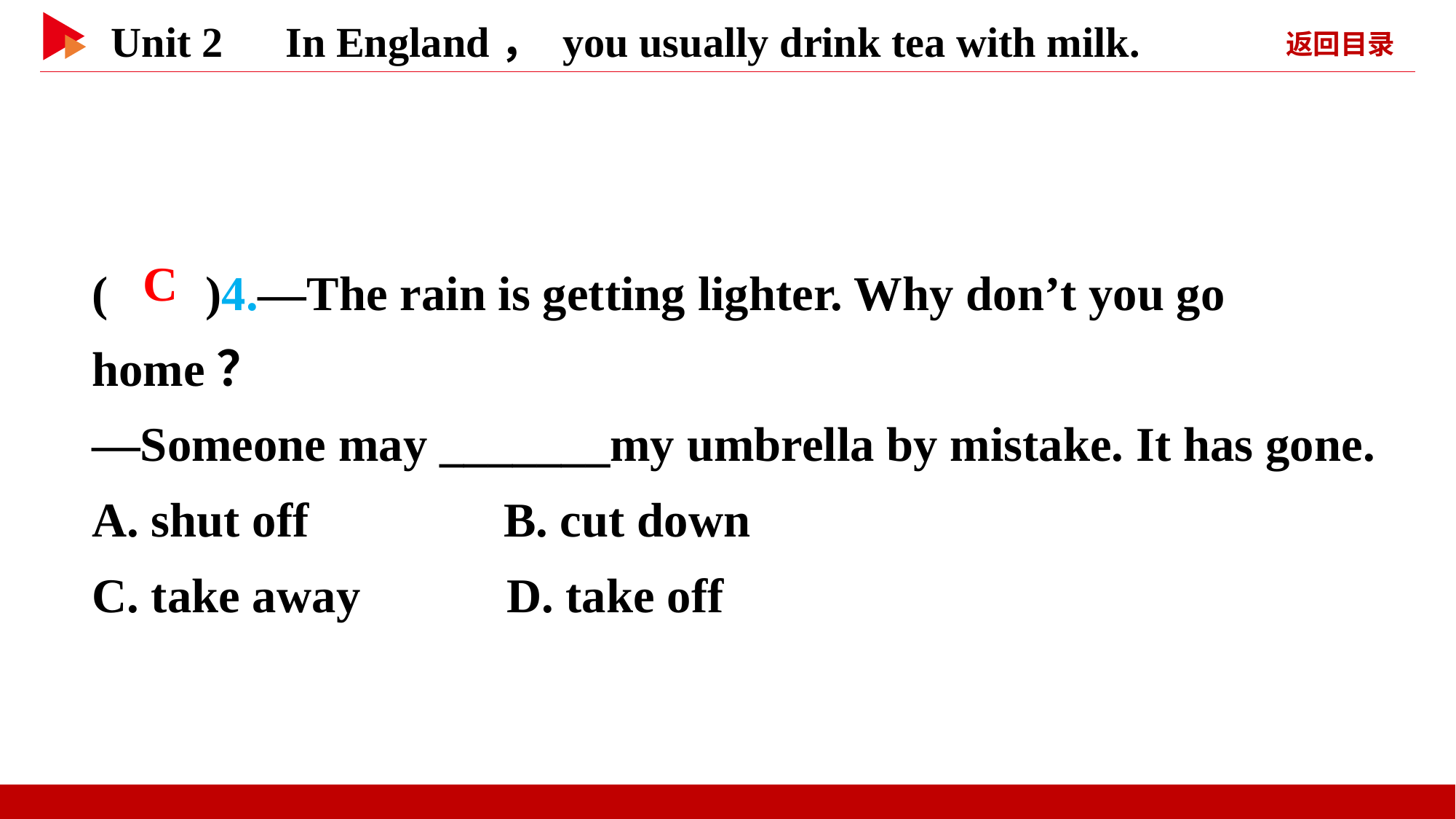

(        )4.—The rain is getting lighter. Why don’t you go home？
—Someone may _______my umbrella by mistake. It has gone.
A. shut off                B. cut down
C. take away            D. take off
   C